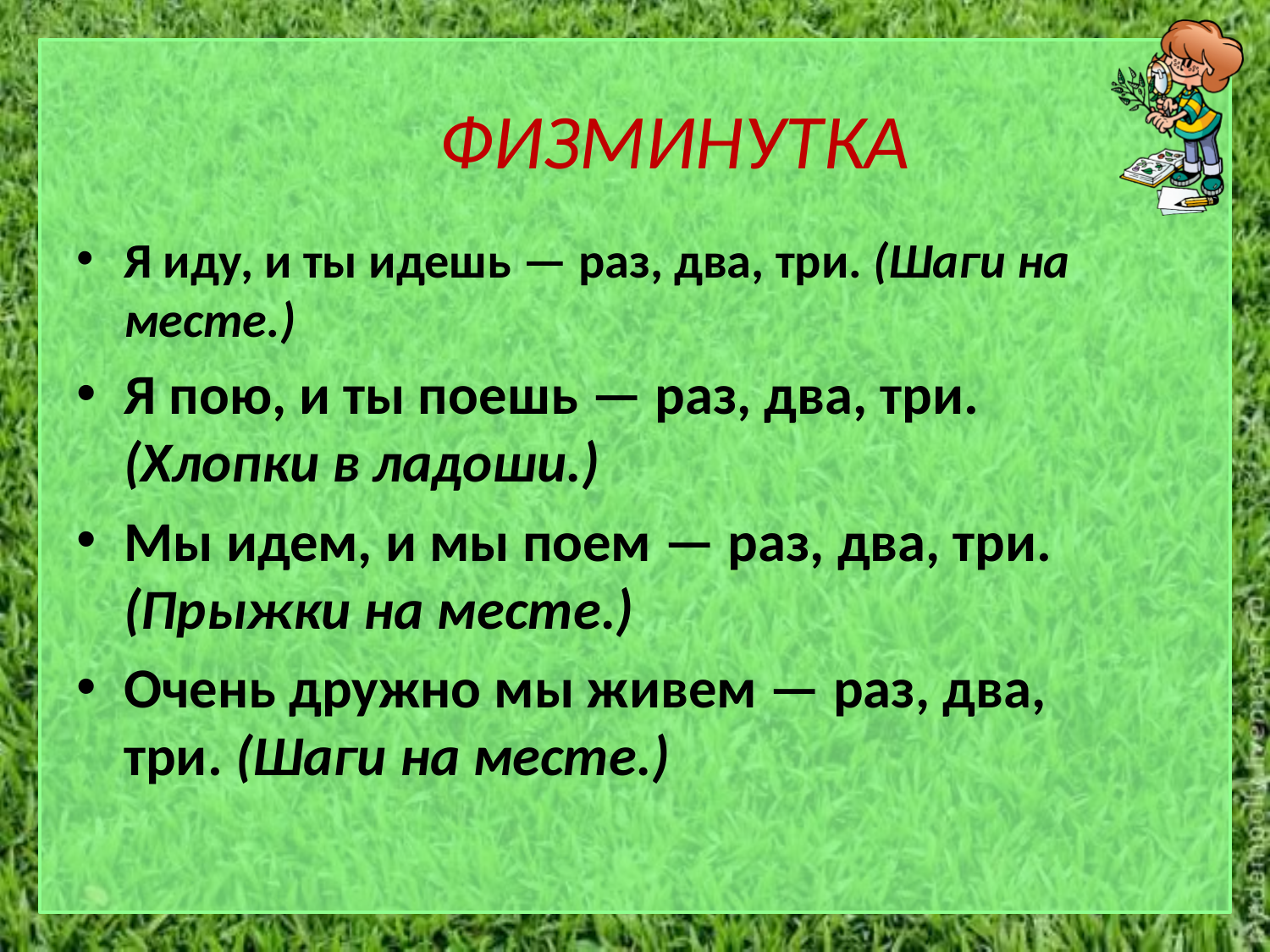

# ФИЗМИНУТКА
Я иду, и ты идешь — раз, два, три. (Шаги на месте.)
Я пою, и ты поешь — раз, два, три. (Хлопки в ладоши.)
Мы идем, и мы поем — раз, два, три. (Прыжки на месте.)
Очень дружно мы живем — раз, два, три. (Шаги на месте.)